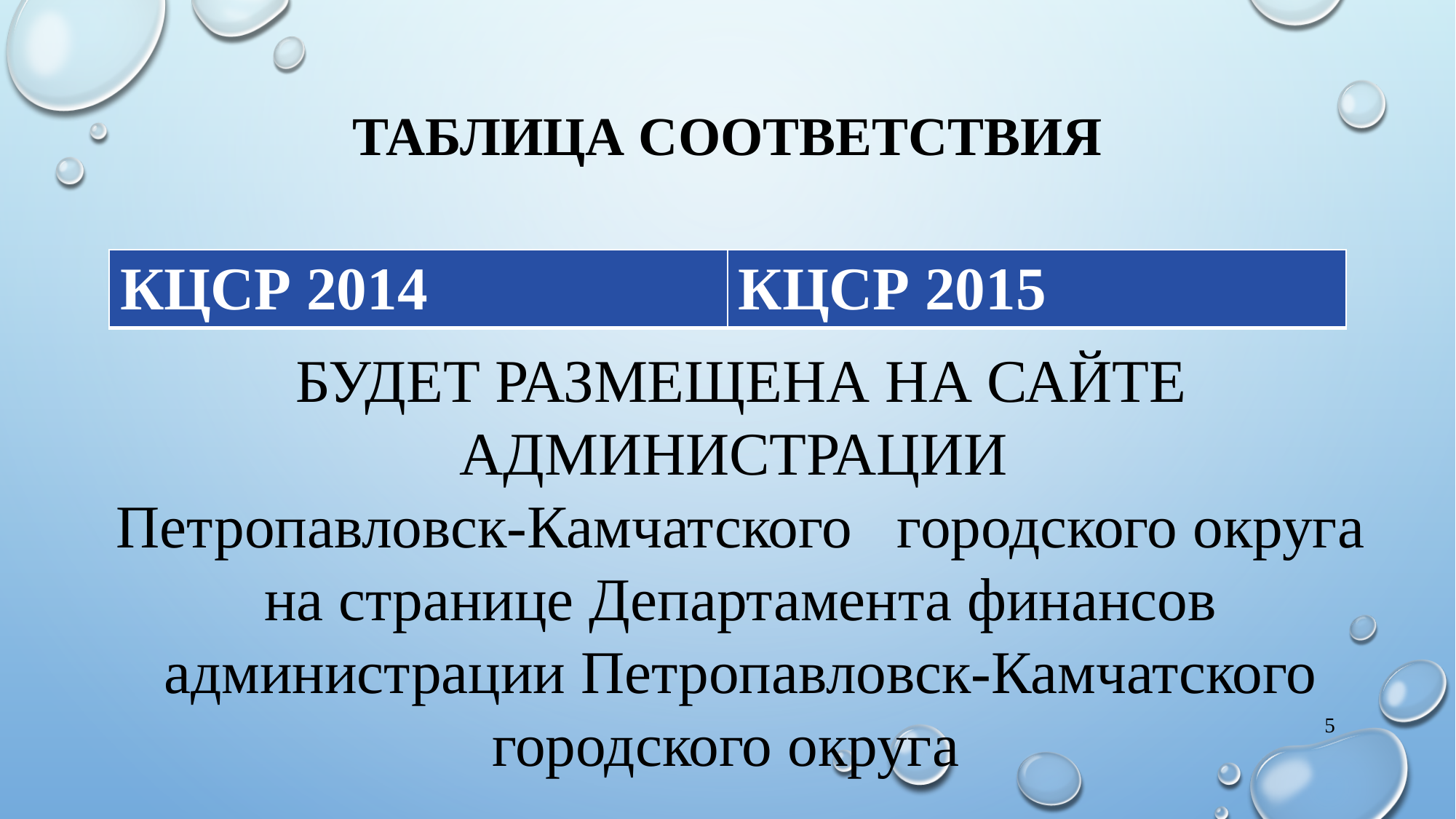

# Таблица соответствия
| КЦСР 2014 | КЦСР 2015 |
| --- | --- |
БУДЕТ РАЗМЕЩЕНА НА САЙТЕ АДМИНИСТРАЦИИ
Петропавловск-Камчатского   городского округа на странице Департамента финансов администрации Петропавловск-Камчатского городского округа
5